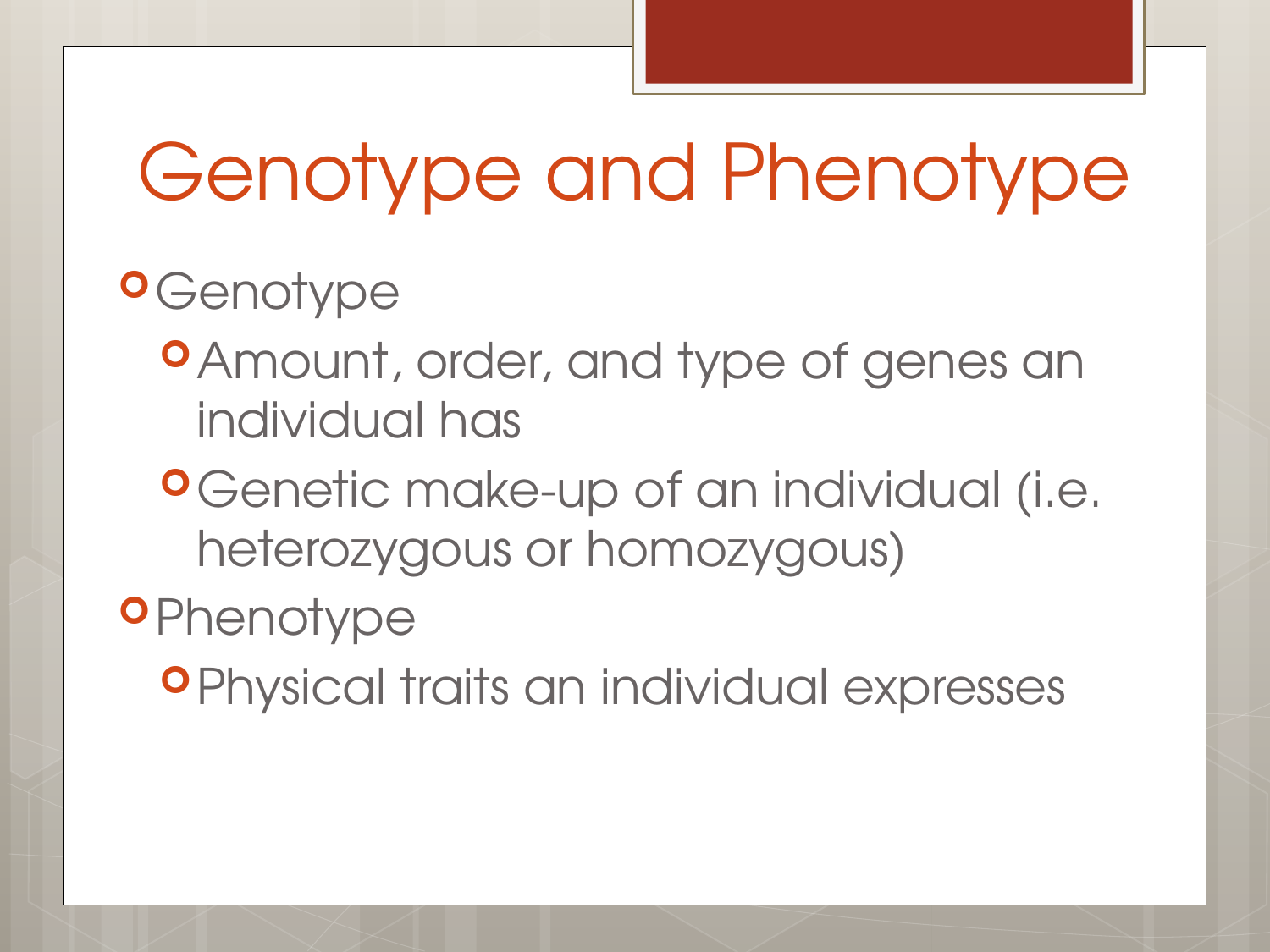

# Genotype and Phenotype
Genotype
Amount, order, and type of genes an individual has
Genetic make-up of an individual (i.e. heterozygous or homozygous)
Phenotype
Physical traits an individual expresses